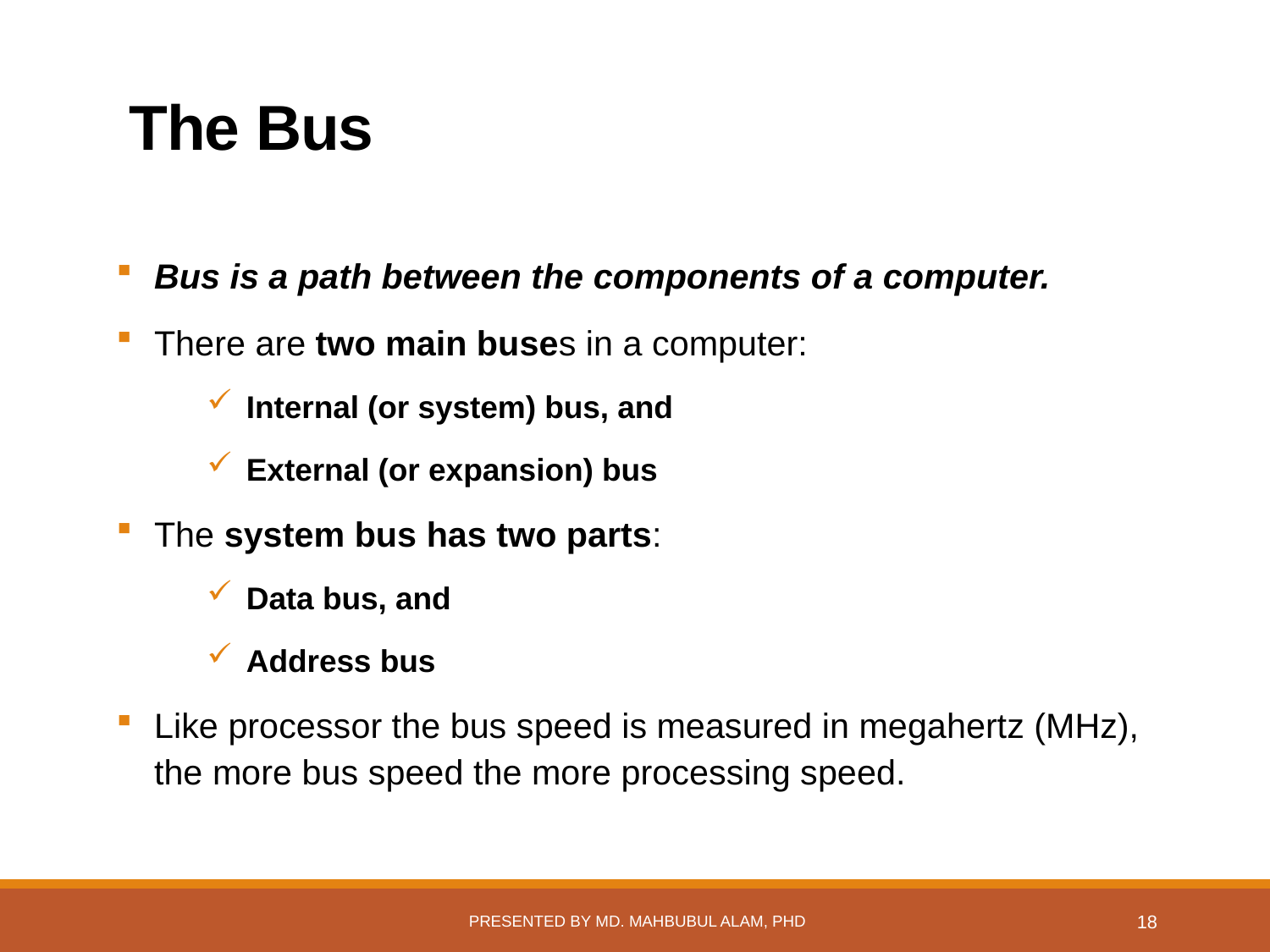

# The Bus
Bus is a path between the components of a computer.
There are two main buses in a computer:
Internal (or system) bus, and
External (or expansion) bus
The system bus has two parts:
Data bus, and
Address bus
Like processor the bus speed is measured in megahertz (MHz), the more bus speed the more processing speed.

Presented by Md. Mahbubul Alam, PhD
18